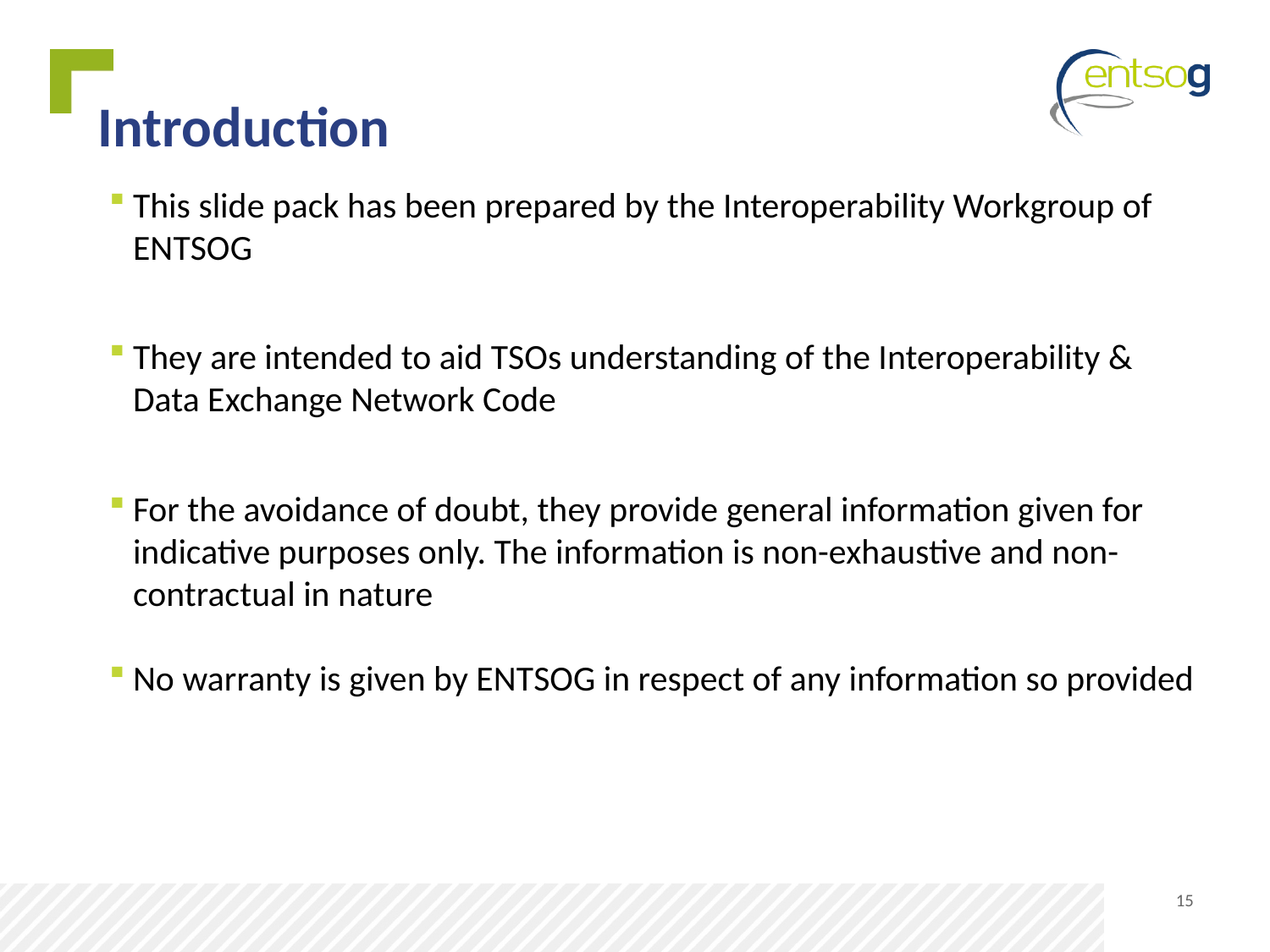

# Introduction
This slide pack has been prepared by the Interoperability Workgroup of ENTSOG

They are intended to aid TSOs understanding of the Interoperability & Data Exchange Network Code

For the avoidance of doubt, they provide general information given for indicative purposes only. The information is non-exhaustive and non-contractual in nature
No warranty is given by ENTSOG in respect of any information so provided
15